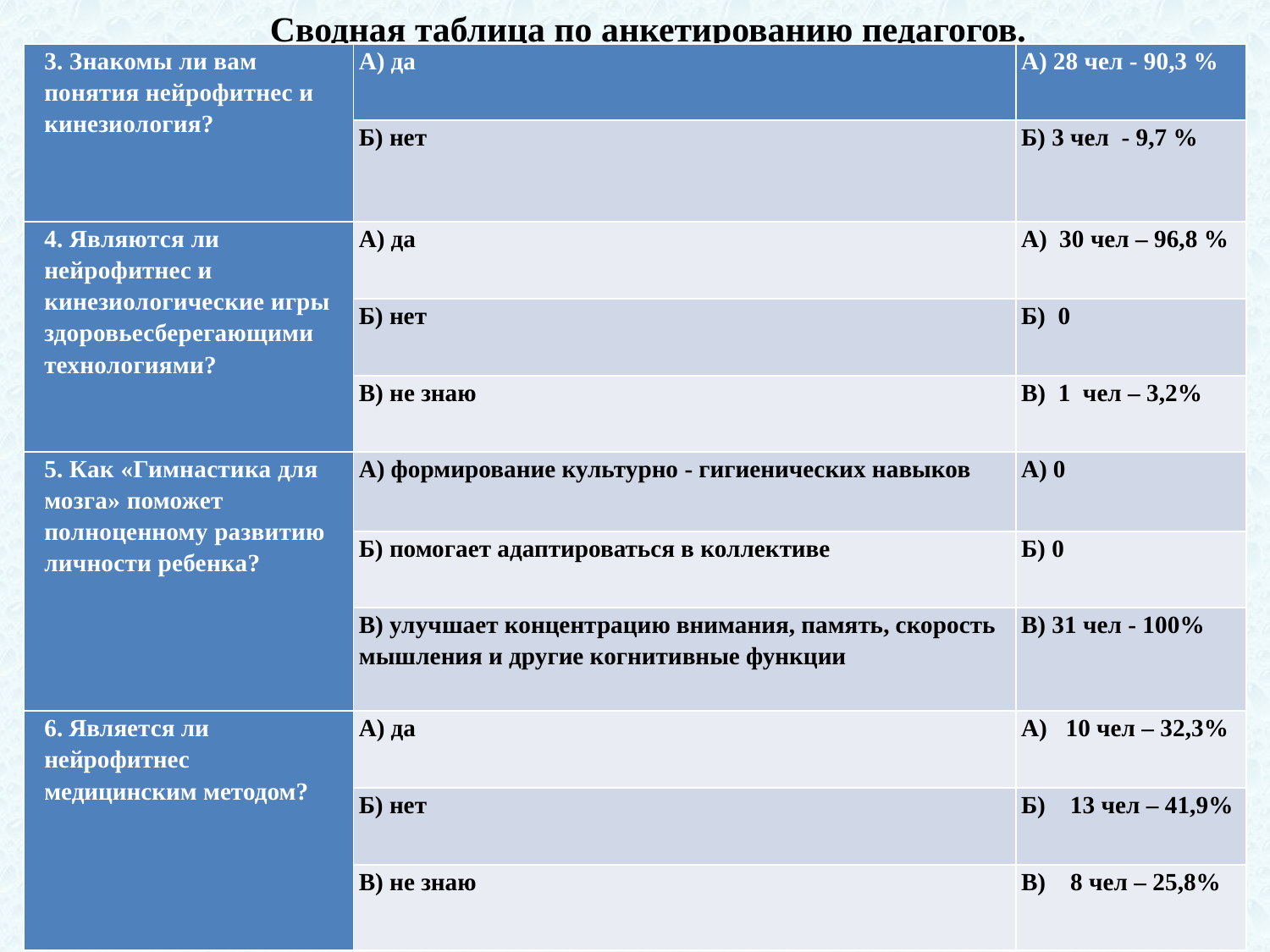

Сводная таблица по анкетированию педагогов.
| 3. Знакомы ли вам понятия нейрофитнес и кинезиология? | А) да | А) 28 чел - 90,3 % |
| --- | --- | --- |
|  | Б) нет | Б) 3 чел - 9,7 % |
| 4. Являются ли нейрофитнес и кинезиологические игры здоровьесберегающими технологиями? | А) да | А) 30 чел – 96,8 % |
|  | Б) нет | Б) 0 |
|  | В) не знаю | В) 1 чел – 3,2% |
| 5. Как «Гимнастика для мозга» поможет полноценному развитию личности ребенка? | А) формирование культурно - гигиенических навыков | А) 0 |
|  | Б) помогает адаптироваться в коллективе | Б) 0 |
|  | В) улучшает концентрацию внимания, память, скорость мышления и другие когнитивные функции | В) 31 чел - 100% |
| 6. Является ли нейрофитнес медицинским методом? | А) да | А) 10 чел – 32,3% |
|  | Б) нет | Б) 13 чел – 41,9% |
|  | В) не знаю | В) 8 чел – 25,8% |